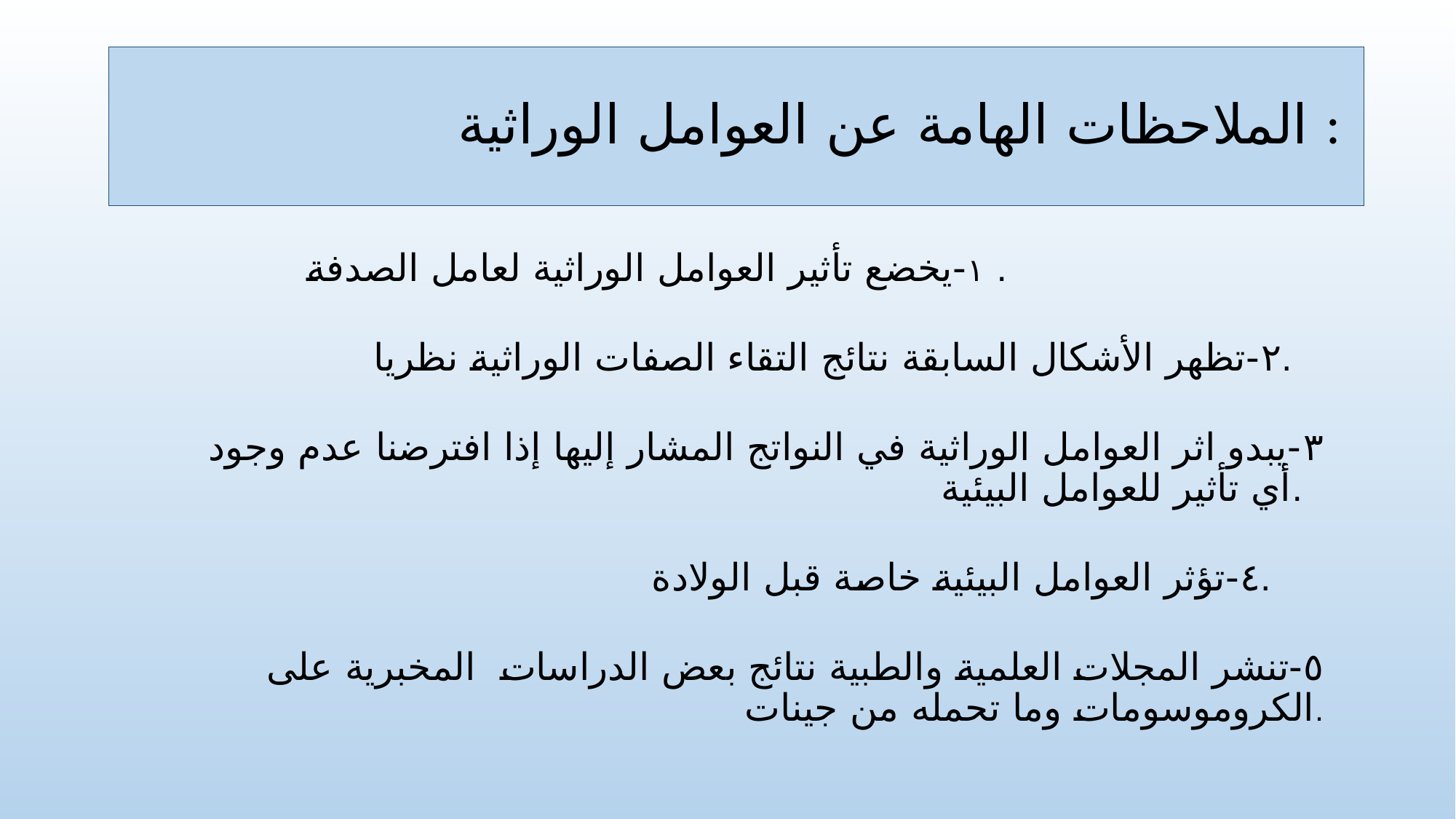

# الملاحظات الهامة عن العوامل الوراثية :

١-يخضع تأثير العوامل الوراثية لعامل الصدفة .

٢-تظهر الأشكال السابقة نتائج التقاء الصفات الوراثية نظريا.

٣-يبدو اثر العوامل الوراثية في النواتج المشار إليها إذا افترضنا عدم وجود أي تأثير للعوامل البيئية.

٤-تؤثر العوامل البيئية خاصة قبل الولادة.

٥-تنشر المجلات العلمية والطبية نتائج بعض الدراسات  المخبرية على الكروموسومات وما تحمله من جينات.